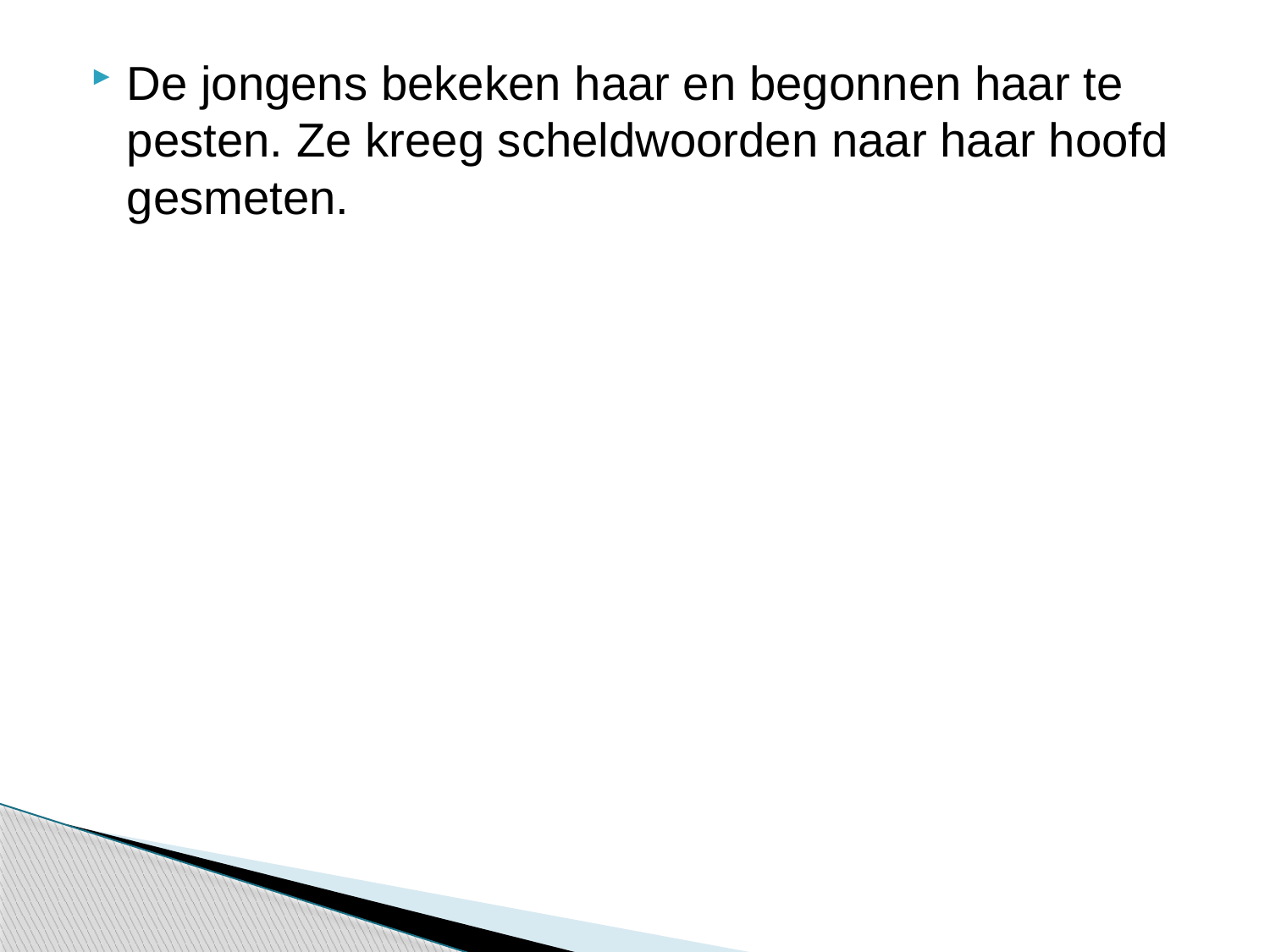

#
De jongens bekeken haar en begonnen haar te pesten. Ze kreeg scheldwoorden naar haar hoofd gesmeten.